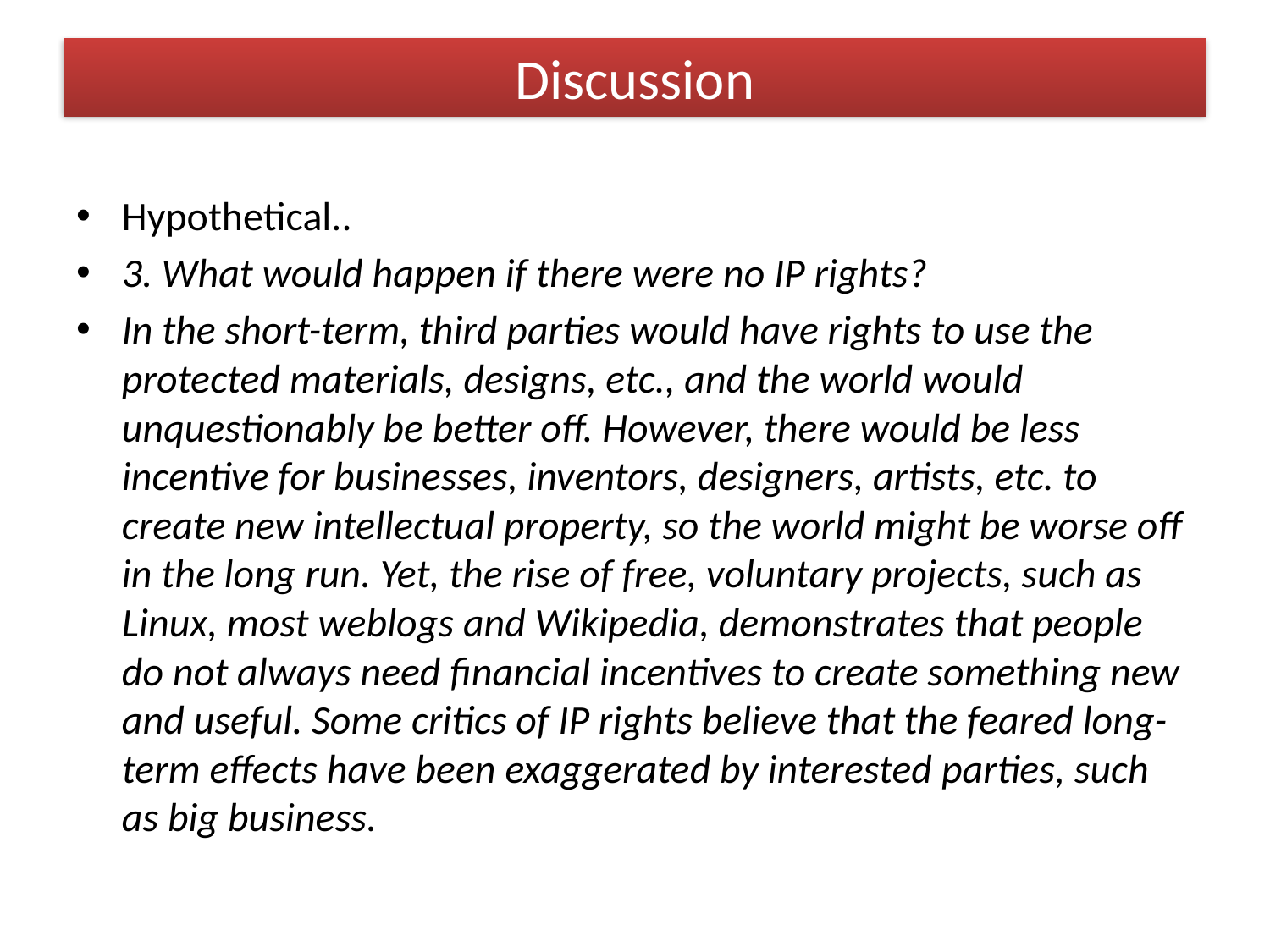

# Discussion

Hypothetical..
3. What would happen if there were no IP rights?
In the short-term, third parties would have rights to use the protected materials, designs, etc., and the world would unquestionably be better off. However, there would be less incentive for businesses, inventors, designers, artists, etc. to create new intellectual property, so the world might be worse off in the long run. Yet, the rise of free, voluntary projects, such as Linux, most weblogs and Wikipedia, demonstrates that people do not always need financial incentives to create something new and useful. Some critics of IP rights believe that the feared long-term effects have been exaggerated by interested parties, such as big business.